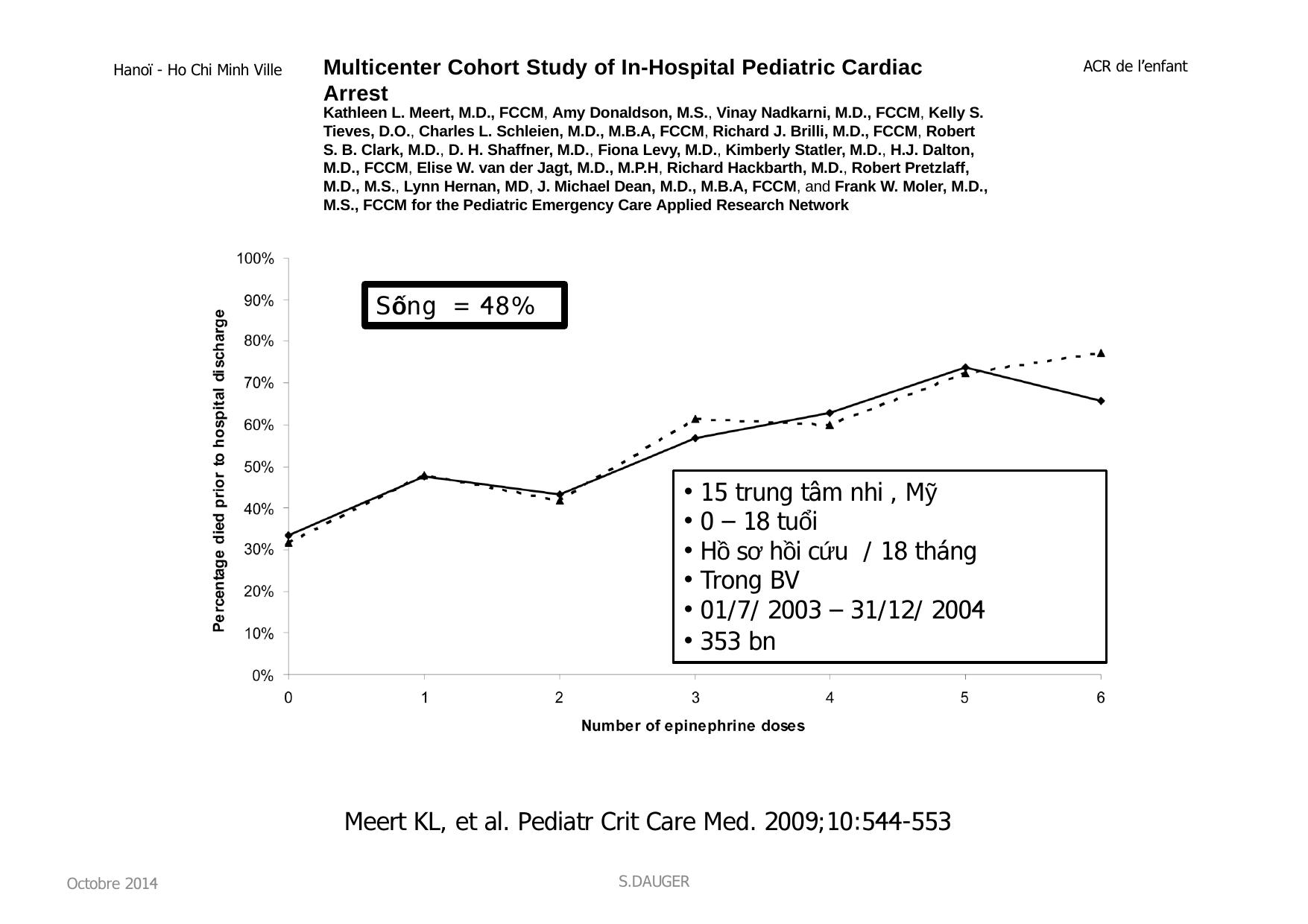

Multicenter Cohort Study of In-Hospital Pediatric Cardiac Arrest
ACR de l’enfant
Hanoï - Ho Chi Minh Ville
Kathleen L. Meert, M.D., FCCM, Amy Donaldson, M.S., Vinay Nadkarni, M.D., FCCM, Kelly S. Tieves, D.O., Charles L. Schleien, M.D., M.B.A, FCCM, Richard J. Brilli, M.D., FCCM, Robert
S. B. Clark, M.D., D. H. Shaffner, M.D., Fiona Levy, M.D., Kimberly Statler, M.D., H.J. Dalton, M.D., FCCM, Elise W. van der Jagt, M.D., M.P.H, Richard Hackbarth, M.D., Robert Pretzlaff, M.D., M.S., Lynn Hernan, MD, J. Michael Dean, M.D., M.B.A, FCCM, and Frank W. Moler, M.D., M.S., FCCM for the Pediatric Emergency Care Applied Research Network

Sống  = 48%

15 trung tâm nhi , Mỹ
0 – 18 tuổi
Hồ sơ hồi cứu  / 18 tháng
Trong BV
01/7/ 2003 – 31/12/ 2004
353 bn
Meert KL, et al. Pediatr Crit Care Med. 2009;10:544-553
Octobre 2014
S.DAUGER